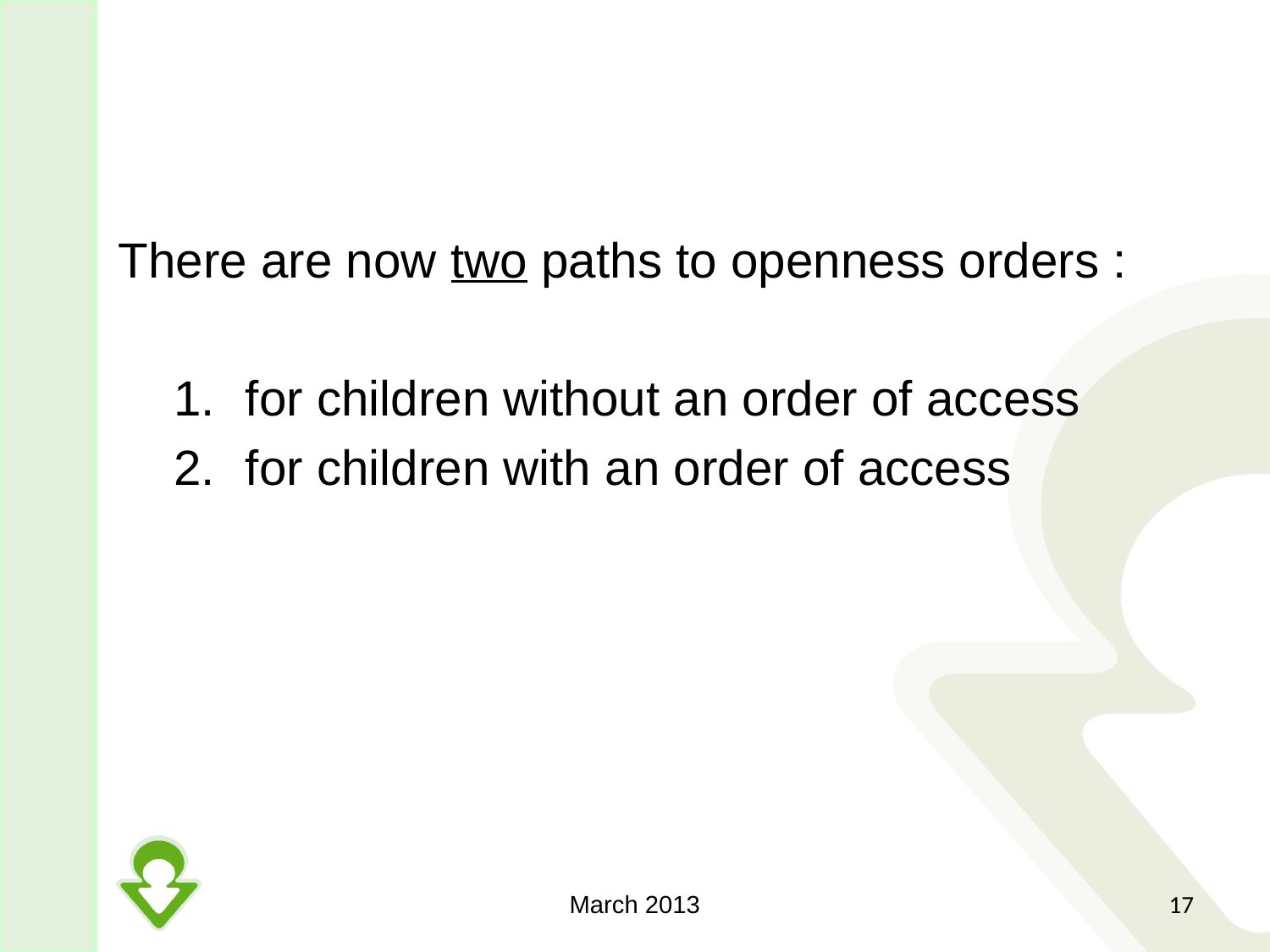

#
There are now two paths to openness orders :

for children without an order of access
for children with an order of access

March 2013
17